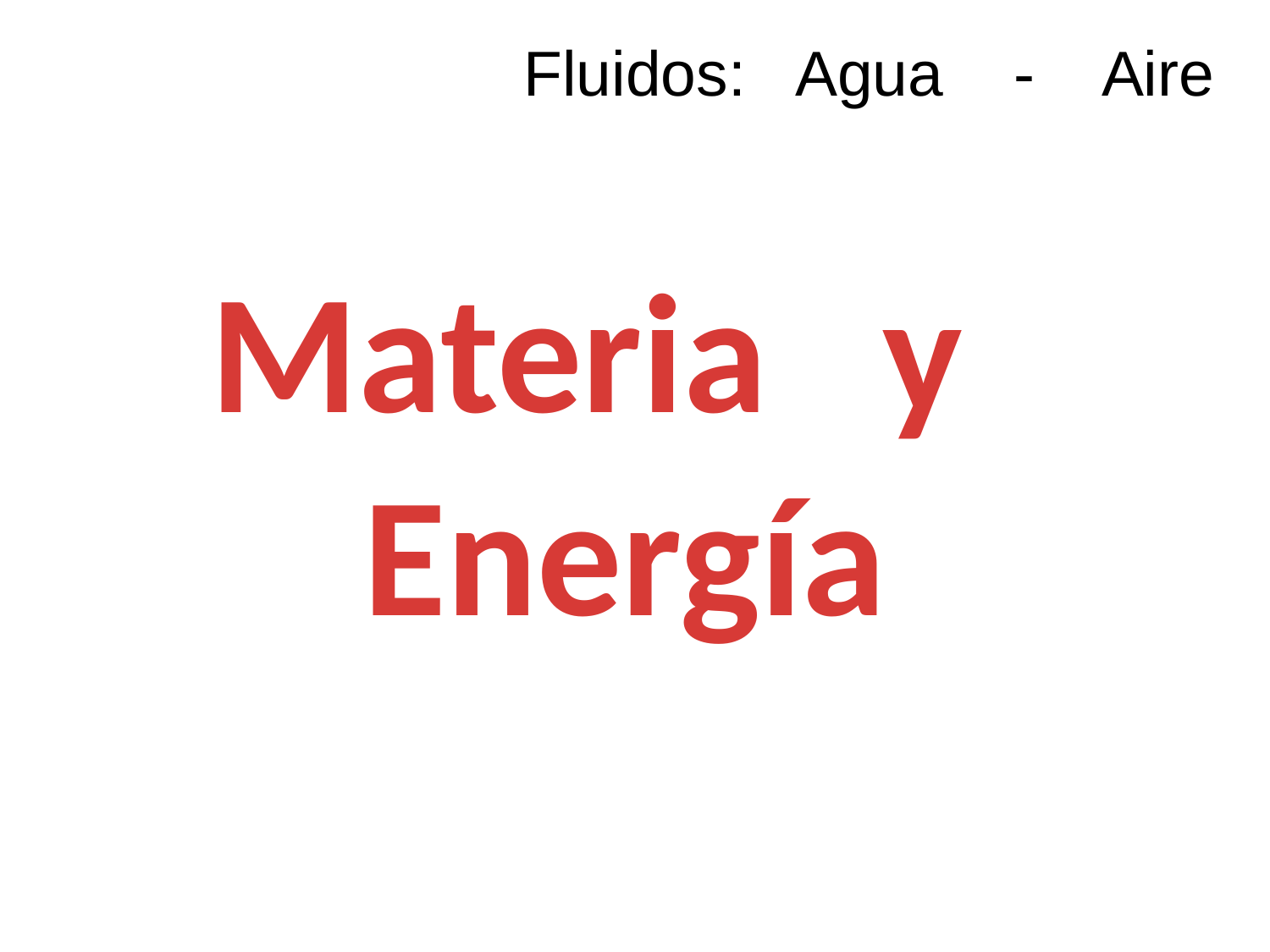

Fluidos:   Agua    -    Aire
Materia   y   Energía